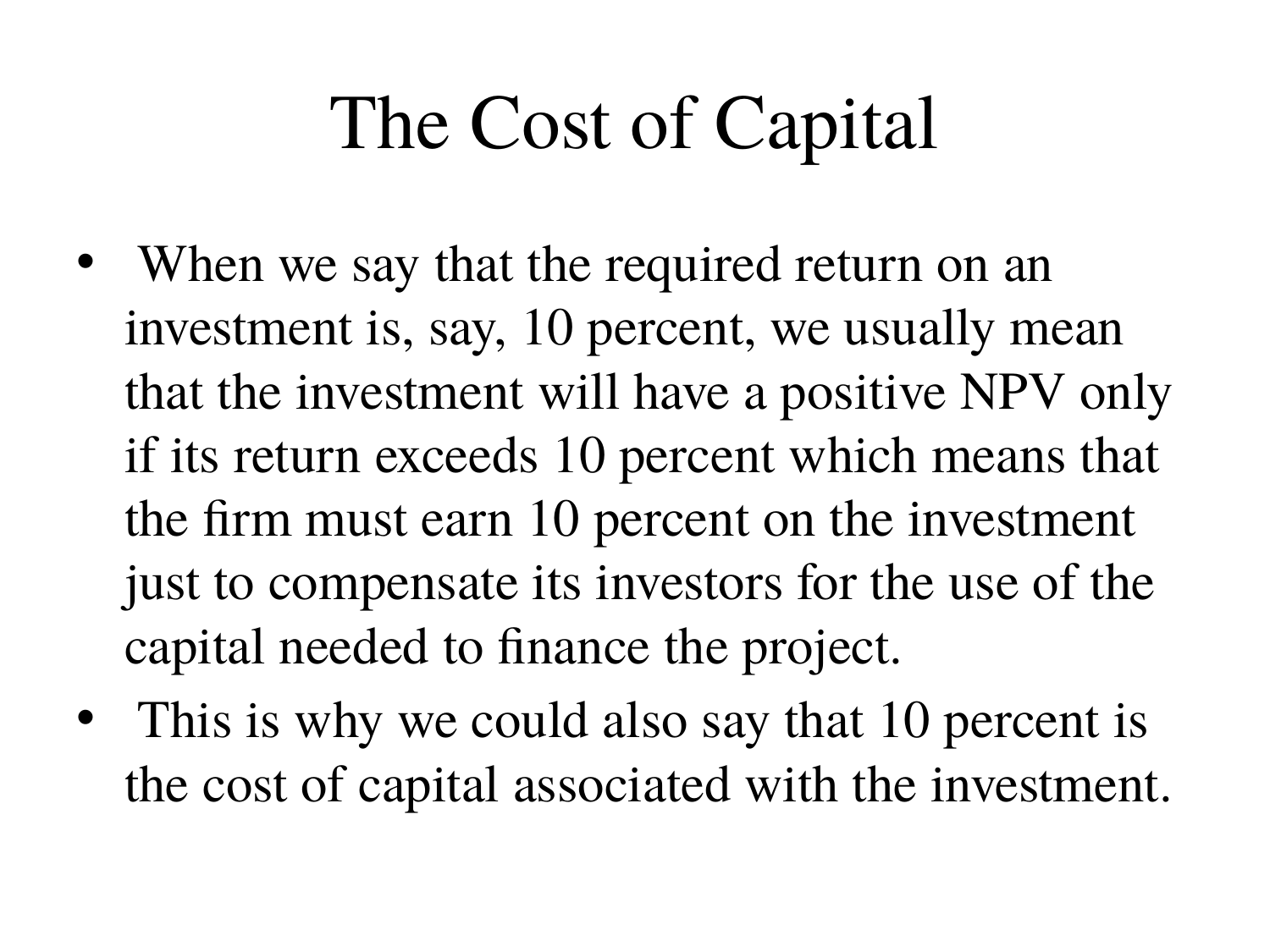

# The Cost of Capital
 When we say that the required return on an investment is, say, 10 percent, we usually mean that the investment will have a positive NPV only if its return exceeds 10 percent which means that the firm must earn 10 percent on the investment just to compensate its investors for the use of the capital needed to finance the project.
 This is why we could also say that 10 percent is the cost of capital associated with the investment.